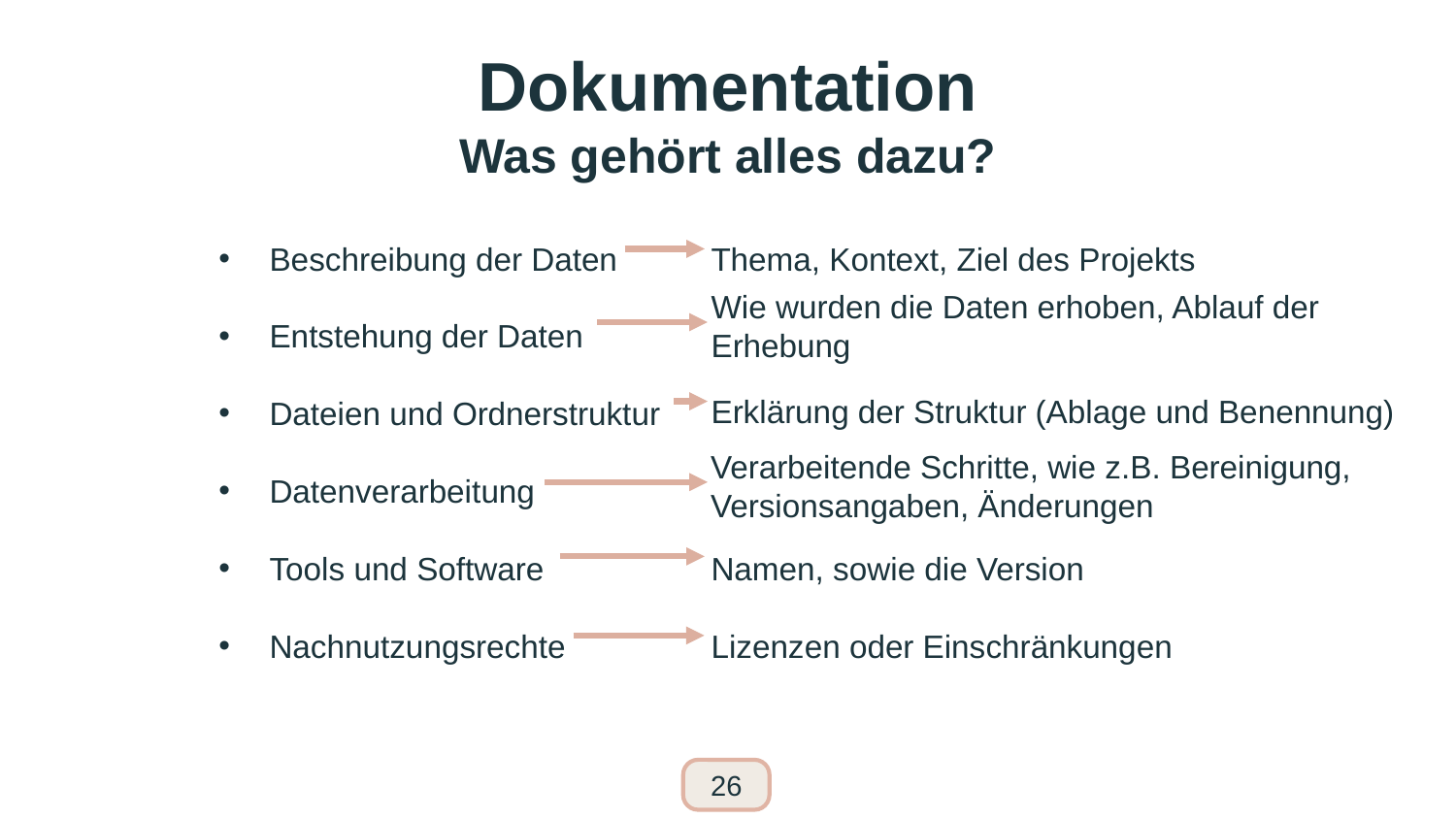

# Dokumentation Was gehört alles dazu?
Beschreibung der Daten
Entstehung der Daten
Dateien und Ordnerstruktur
Datenverarbeitung
Tools und Software
Nachnutzungsrechte

Thema, Kontext, Ziel des Projekts

Namen, sowie die Version
Lizenzen oder Einschränkungen

Wie wurden die Daten erhoben, Ablauf der Erhebung

Erklärung der Struktur (Ablage und Benennung)

Verarbeitende Schritte, wie z.B. Bereinigung, Versionsangaben, Änderungen